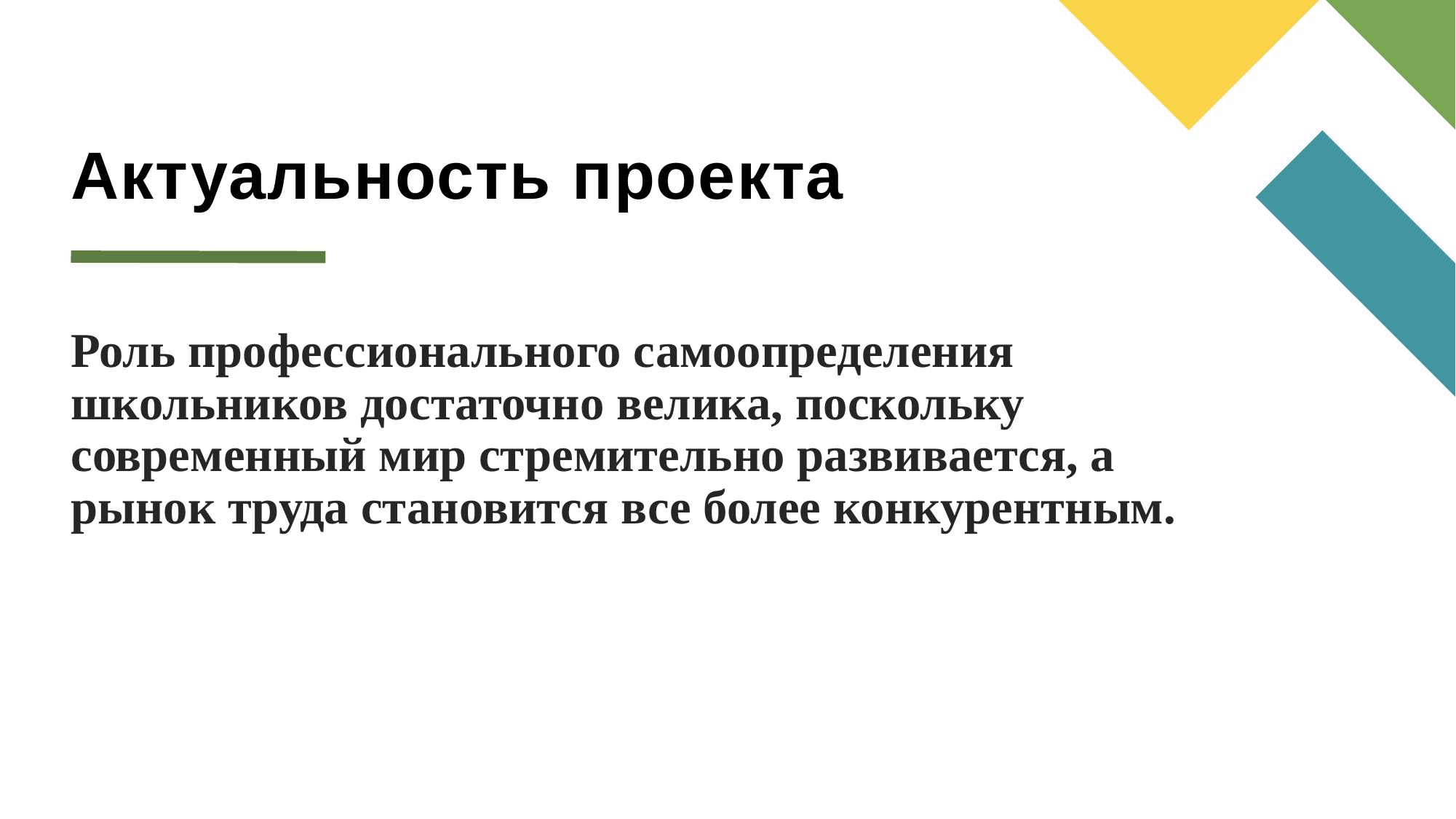

# Актуальность проекта
Роль профессионального самоопределения школьников достаточно велика, поскольку современный мир стремительно развивается, а рынок труда становится все более конкурентным.